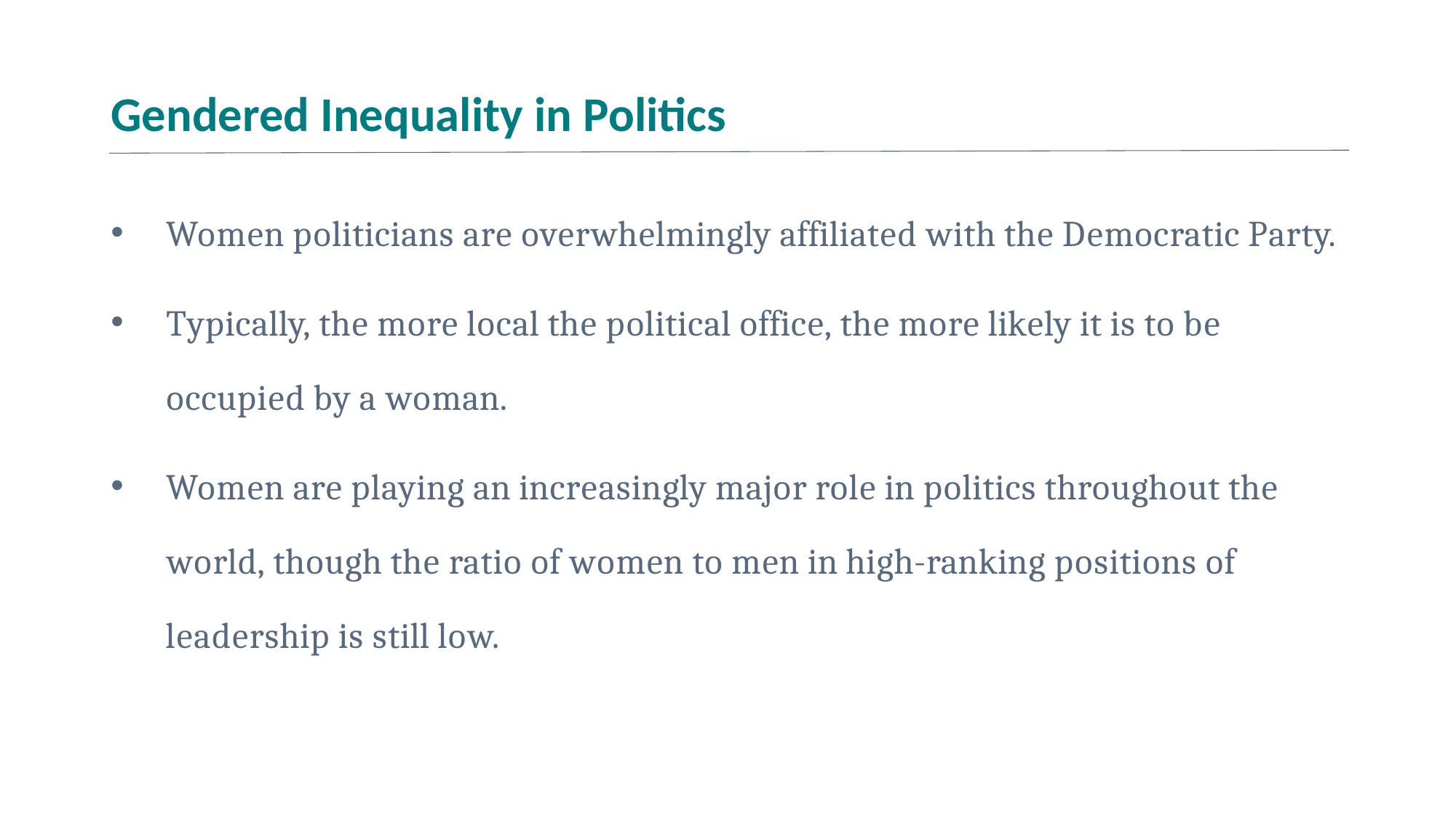

# Gendered Inequality in Politics
Women politicians are overwhelmingly affiliated with the Democratic Party.
Typically, the more local the political office, the more likely it is to be occupied by a woman.
Women are playing an increasingly major role in politics throughout the world, though the ratio of women to men in high-ranking positions of leadership is still low.